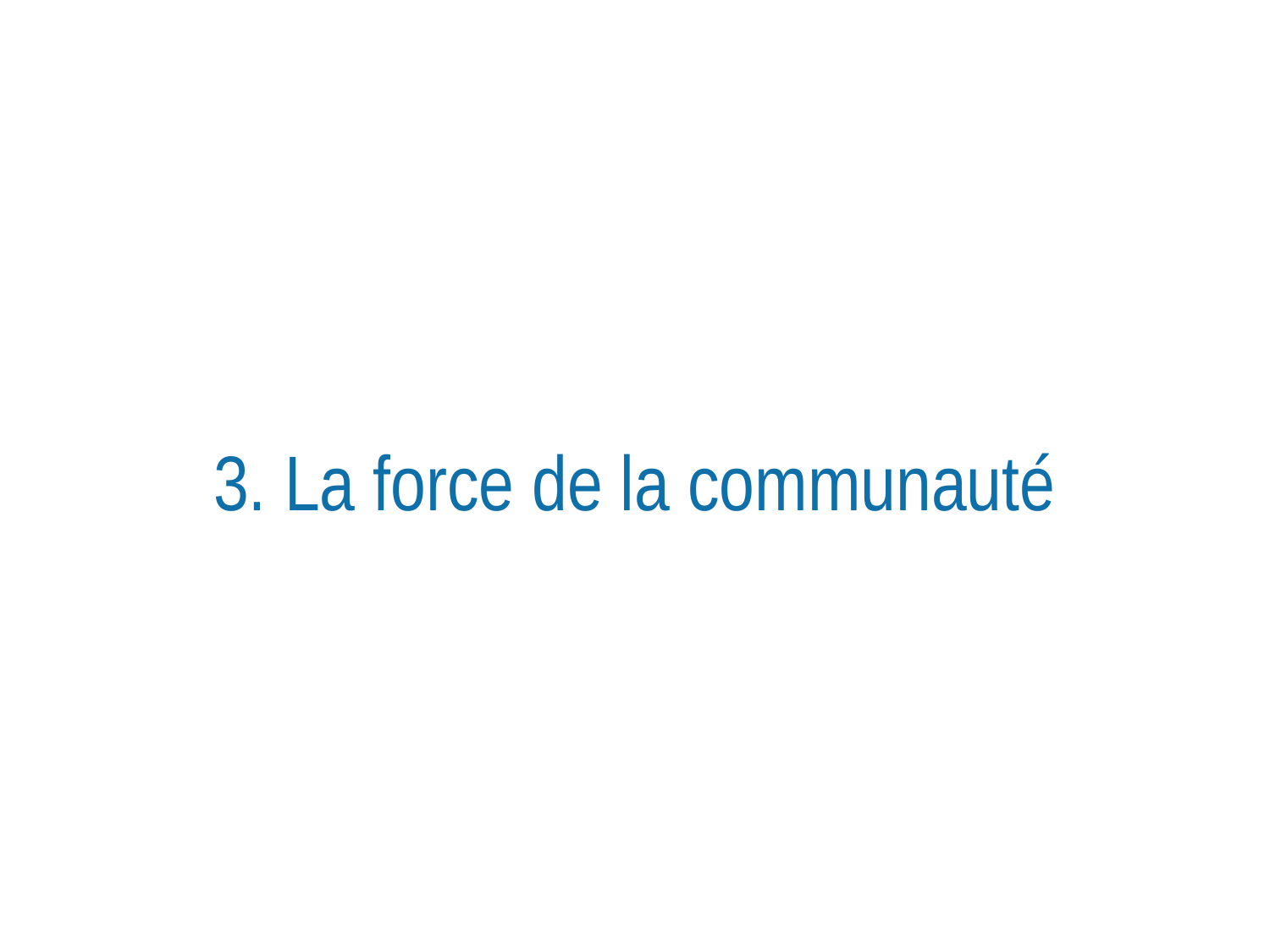

# 3. La force de la communauté